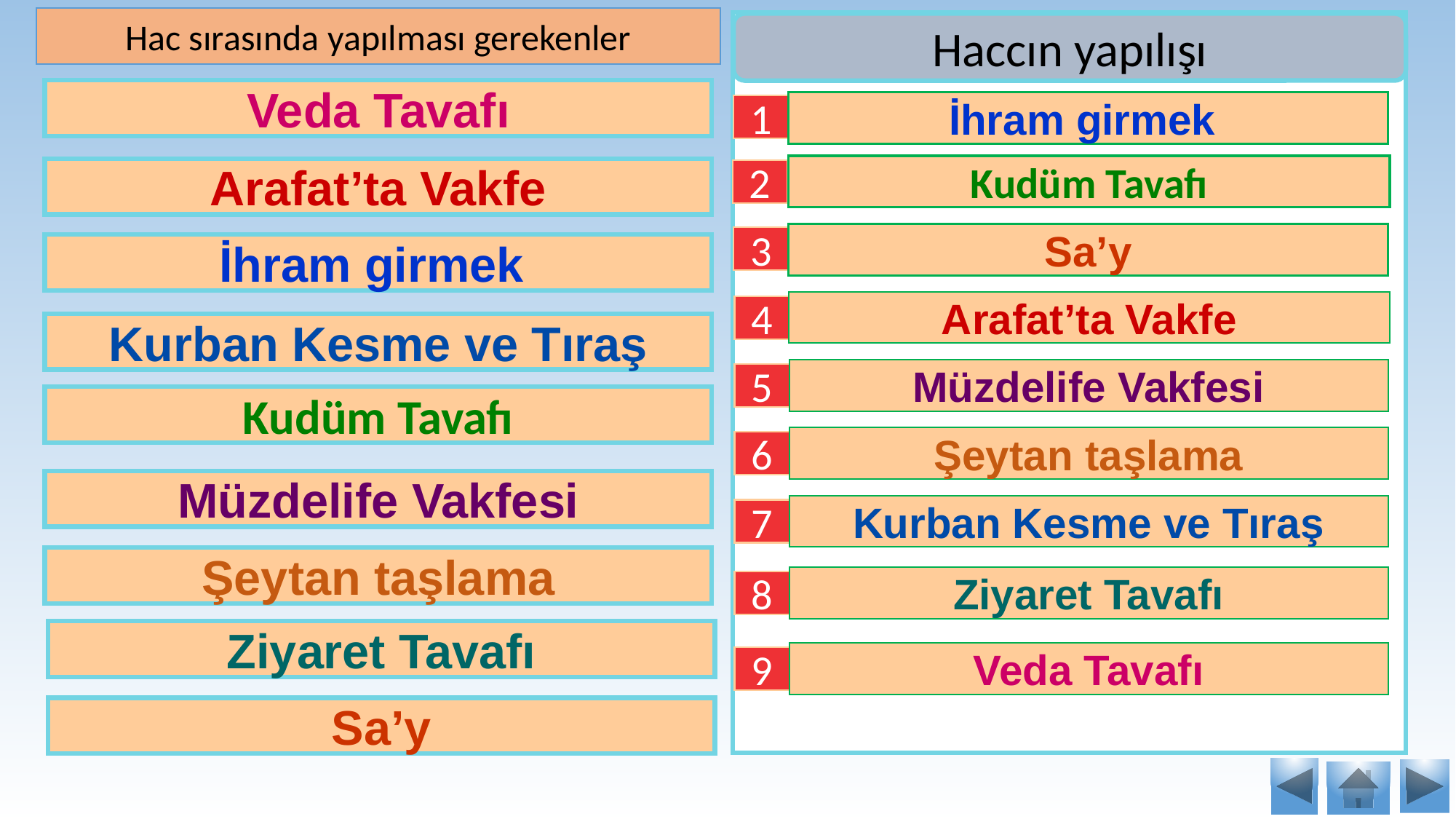

Hac sırasında yapılması gerekenler

Haccın yapılışı
Veda Tavafı
İhram girmek
1
Kudüm Tavafı
Arafat’ta Vakfe
2
Sa’y
3
İhram girmek
Arafat’ta Vakfe
4
Kurban Kesme ve Tıraş
Müzdelife Vakfesi
5
Kudüm Tavafı
Şeytan taşlama
6
Müzdelife Vakfesi
Kurban Kesme ve Tıraş
7
Şeytan taşlama
Ziyaret Tavafı
8
Ziyaret Tavafı
Veda Tavafı
9
Sa’y